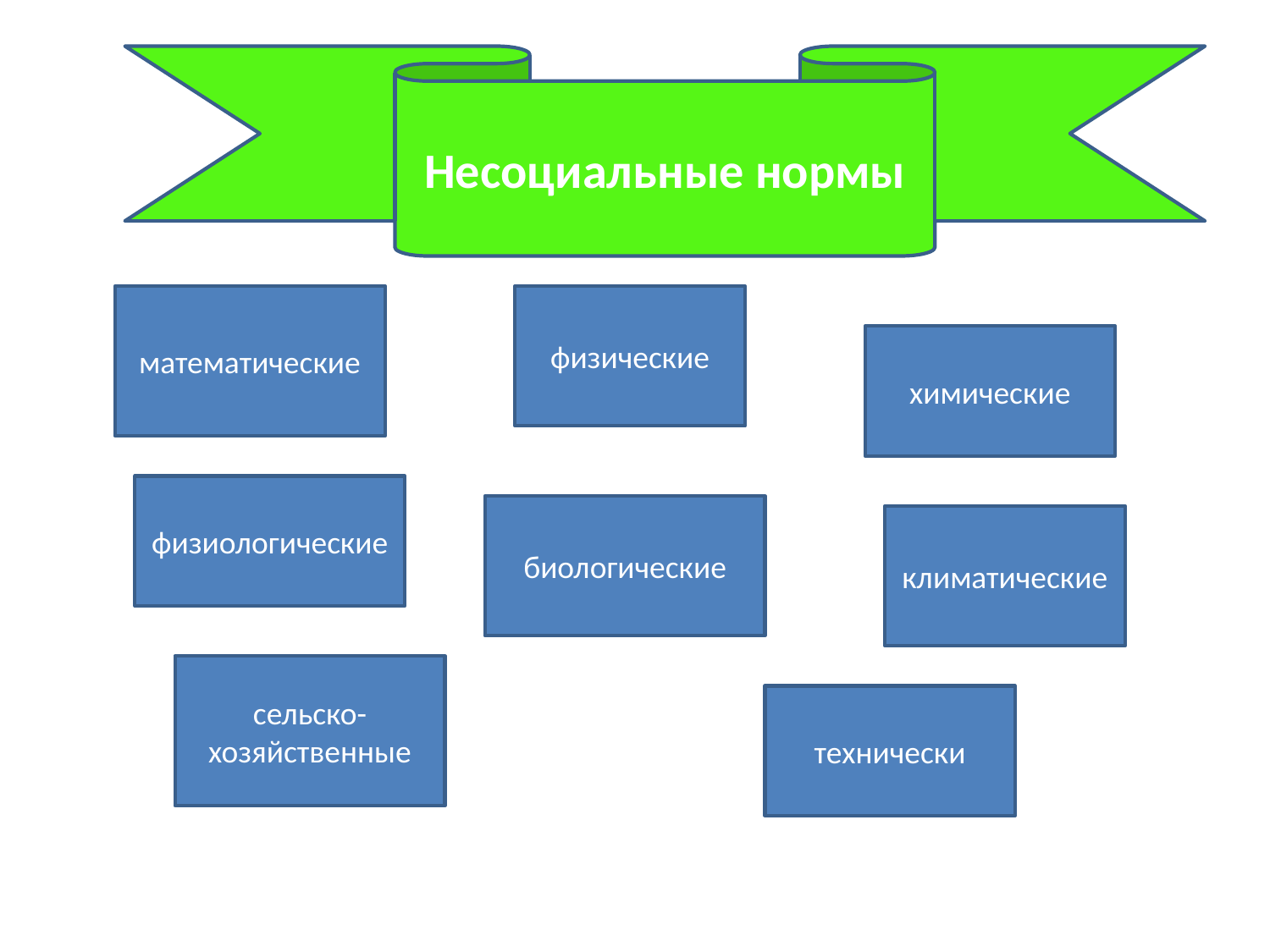

#
Несоциальные нормы

математические
физические
химические
физиологические
биологические
климатические

сельско-
хозяйственные
технически